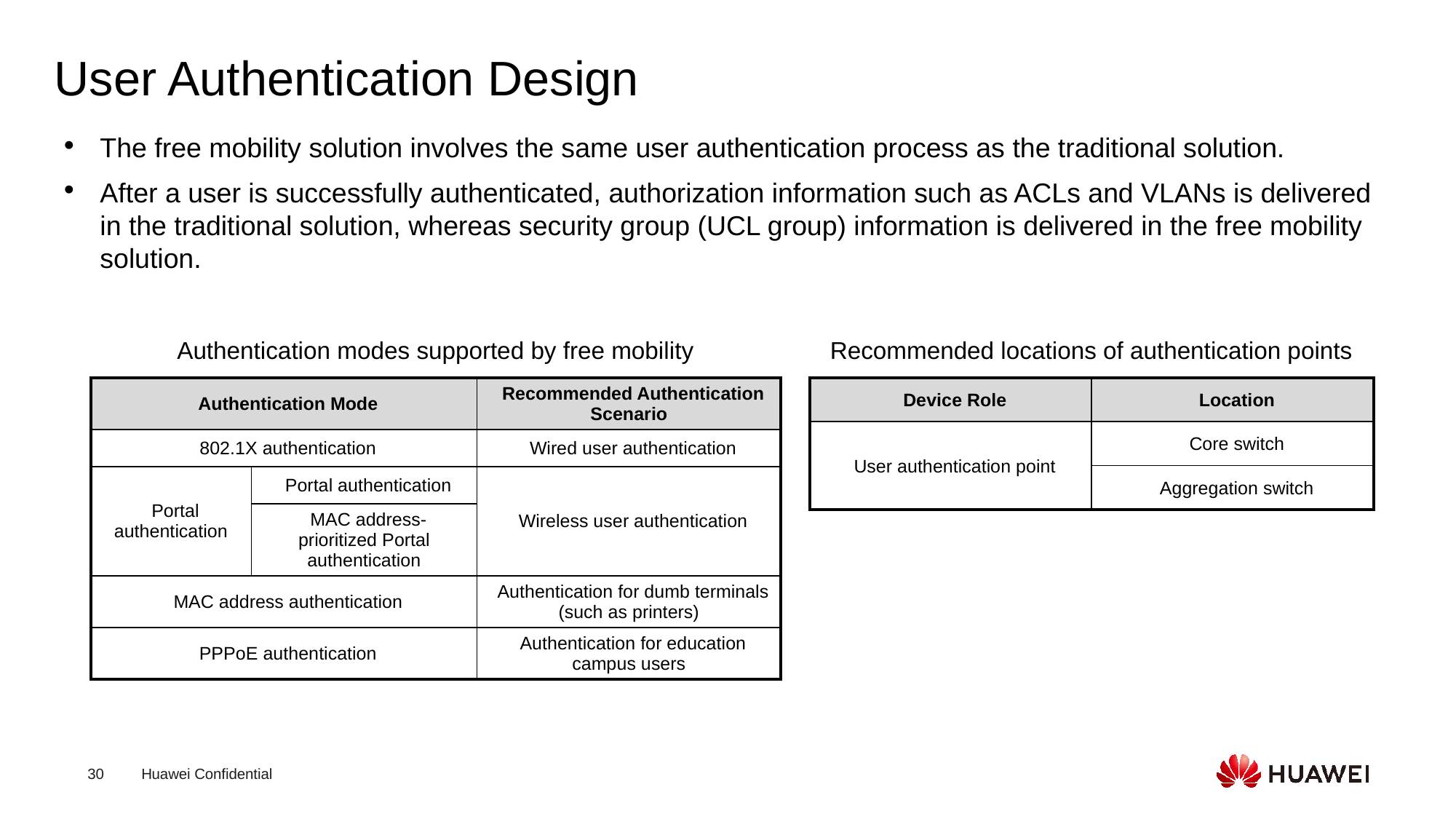

# User Authentication Design
The free mobility solution involves the same user authentication process as the traditional solution.
After a user is successfully authenticated, authorization information such as ACLs and VLANs is delivered in the traditional solution, whereas security group (UCL group) information is delivered in the free mobility solution.
Authentication modes supported by free mobility
Recommended locations of authentication points
| Authentication Mode |  | Recommended Authentication Scenario |
| --- | --- | --- |
| 802.1X authentication |  | Wired user authentication |
| Portal authentication | Portal authentication | Wireless user authentication |
|  | MAC address-prioritized Portal authentication |  |
| MAC address authentication |  | Authentication for dumb terminals (such as printers) |
| PPPoE authentication |  | Authentication for education campus users |
| Device Role | Location |
| --- | --- |
| User authentication point | Core switch |
|  | Aggregation switch |